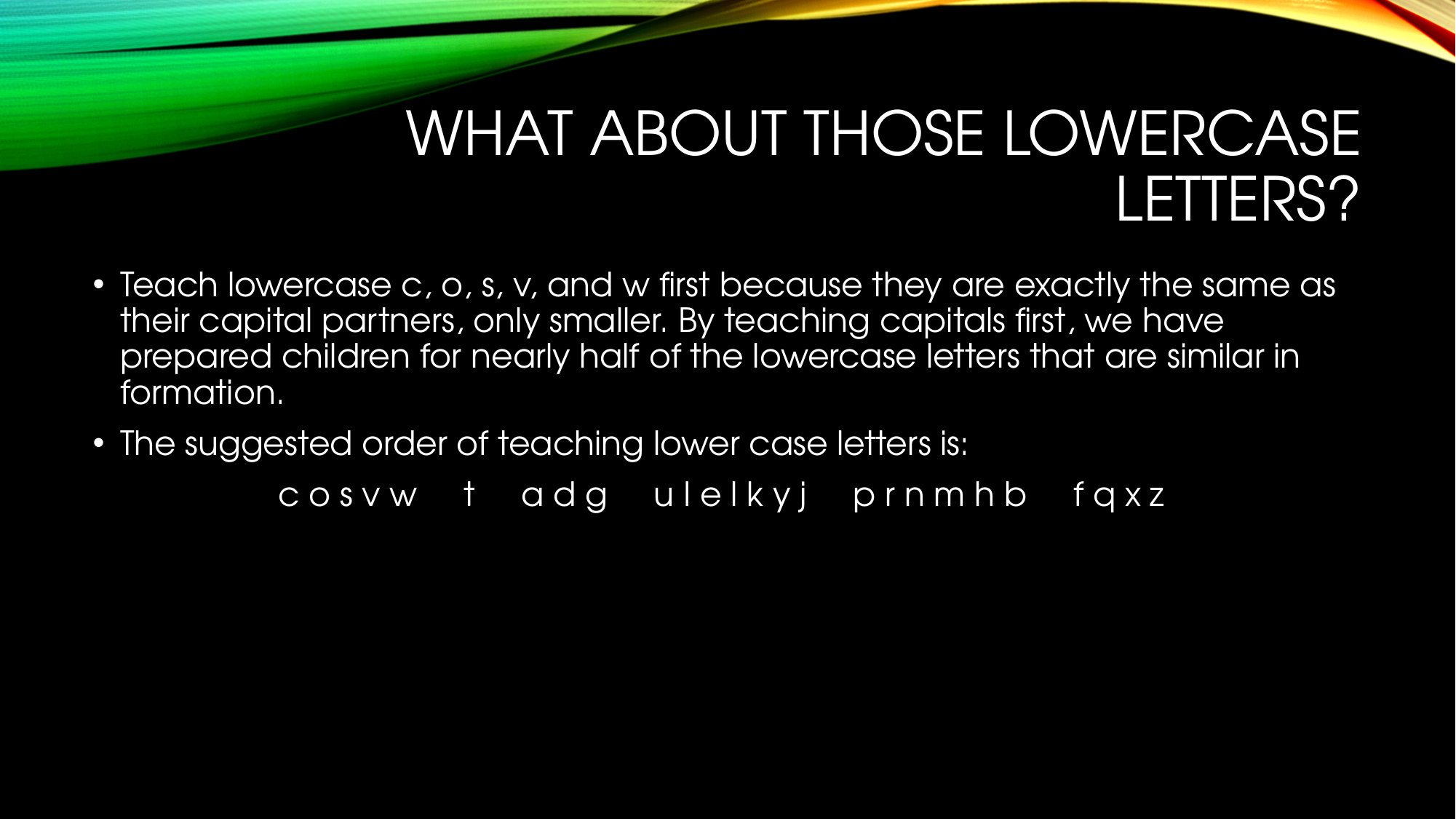

# What about those lowercase letters?
Teach lowercase c, o, s, v, and w first because they are exactly the same as their capital partners, only smaller. By teaching capitals first, we have prepared children for nearly half of the lowercase letters that are similar in formation.
The suggested order of teaching lower case letters is:
                    c o s v w     t     a d g     u I e l k y j     p r n m h b     f q x z